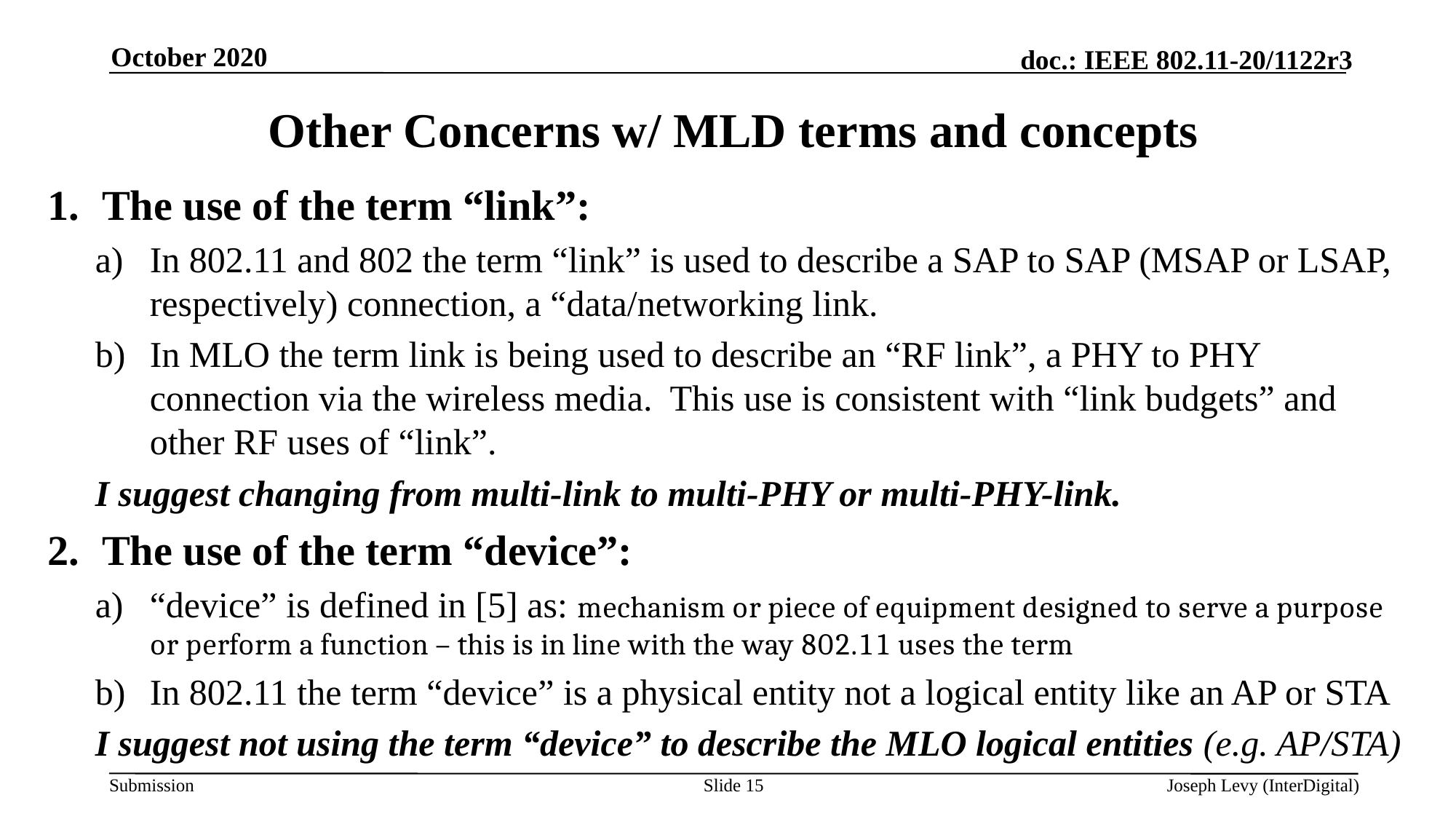

October 2020
# Other Concerns w/ MLD terms and concepts
The use of the term “link”:
In 802.11 and 802 the term “link” is used to describe a SAP to SAP (MSAP or LSAP, respectively) connection, a “data/networking link.
In MLO the term link is being used to describe an “RF link”, a PHY to PHY connection via the wireless media.  This use is consistent with “link budgets” and other RF uses of “link”.
I suggest changing from multi-link to multi-PHY or multi-PHY-link.
The use of the term “device”:
“device” is defined in [5] as: mechanism or piece of equipment designed to serve a purpose or perform a function – this is in line with the way 802.11 uses the term
In 802.11 the term “device” is a physical entity not a logical entity like an AP or STA
I suggest not using the term “device” to describe the MLO logical entities (e.g. AP/STA)
Slide 15
Joseph Levy (InterDigital)